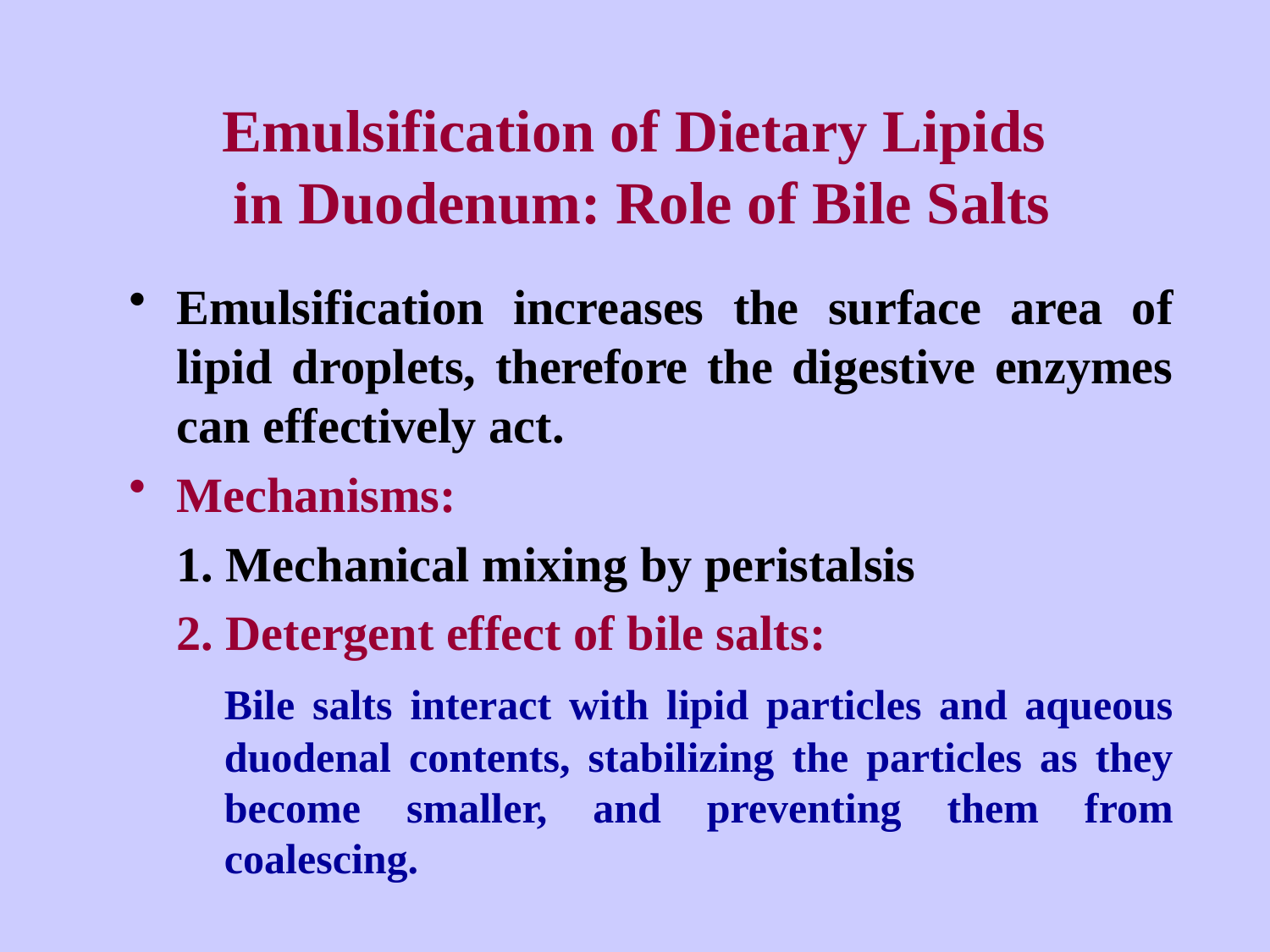

# Emulsification of Dietary Lipids in Duodenum: Role of Bile Salts
Emulsification increases the surface area of lipid droplets, therefore the digestive enzymes can effectively act.
Mechanisms:
	1. Mechanical mixing by peristalsis
	2. Detergent effect of bile salts:
	Bile salts interact with lipid particles and aqueous duodenal contents, stabilizing the particles as they become smaller, and preventing them from coalescing.